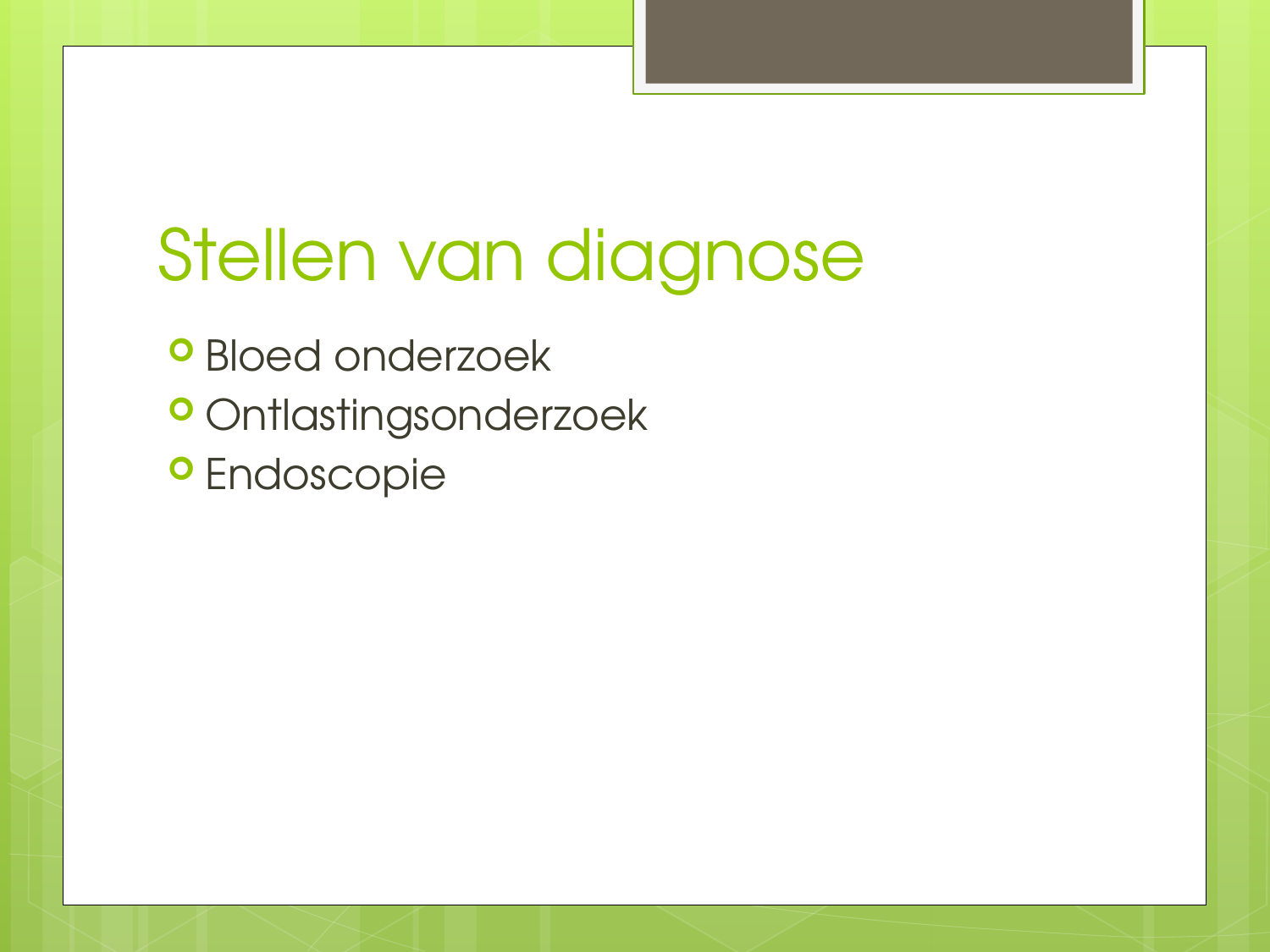

# Stellen van diagnose
Bloed onderzoek
Ontlastingsonderzoek
Endoscopie